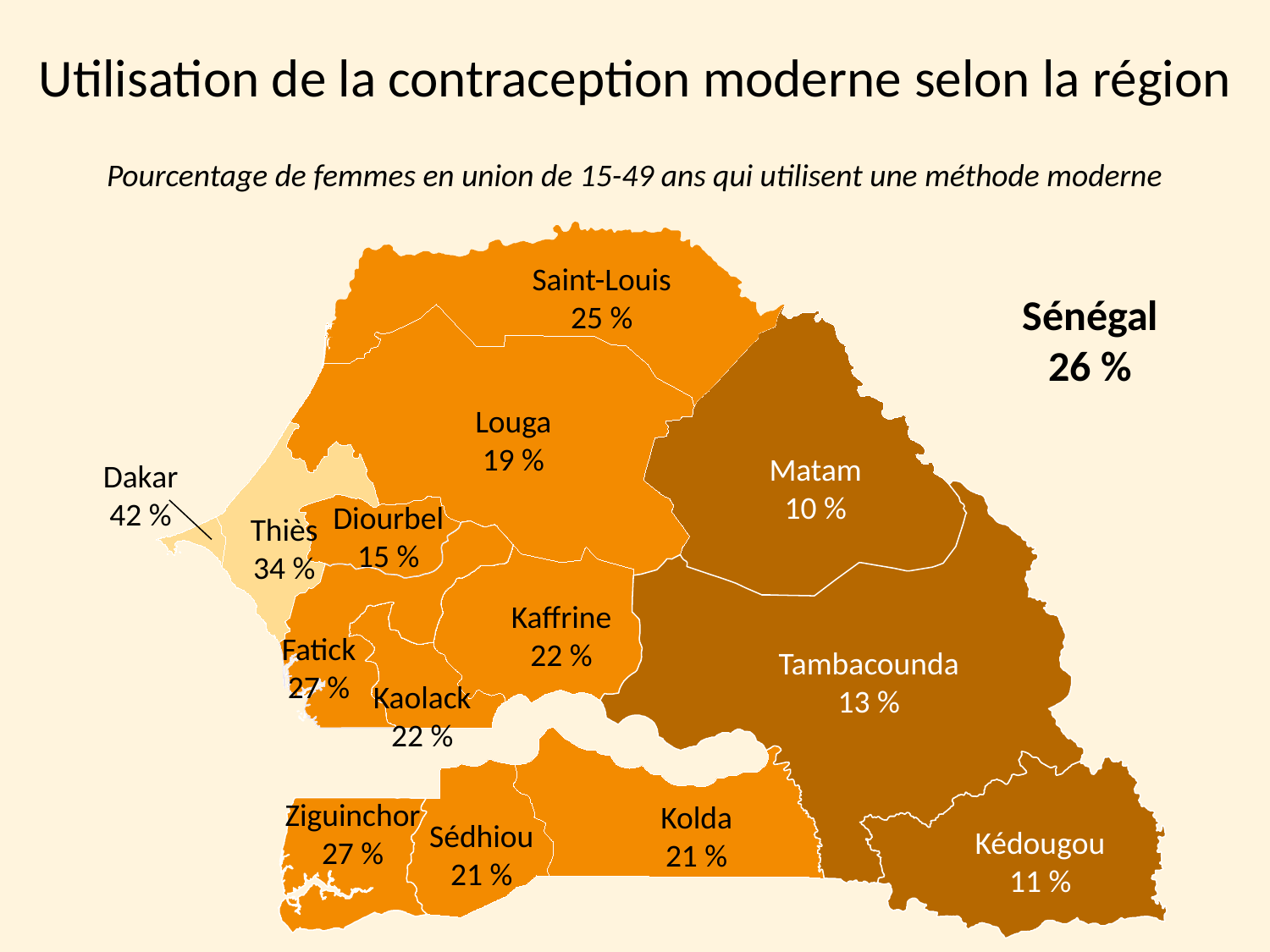

Utilisation de la contraception moderne selon la région
Pourcentage de femmes en union de 15-49 ans qui utilisent une méthode moderne

Saint-Louis
25 %
Sénégal
26 %
Louga
19 %
Matam
10 %
Dakar
42 %
Diourbel
15 %
Thiès
34 %
Kaffrine
22 %
Fatick
27 %
Tambacounda
13 %
Kaolack
22 %
Ziguinchor
27 %
Kolda
21 %
Sédhiou
21 %
Kédougou
11 %